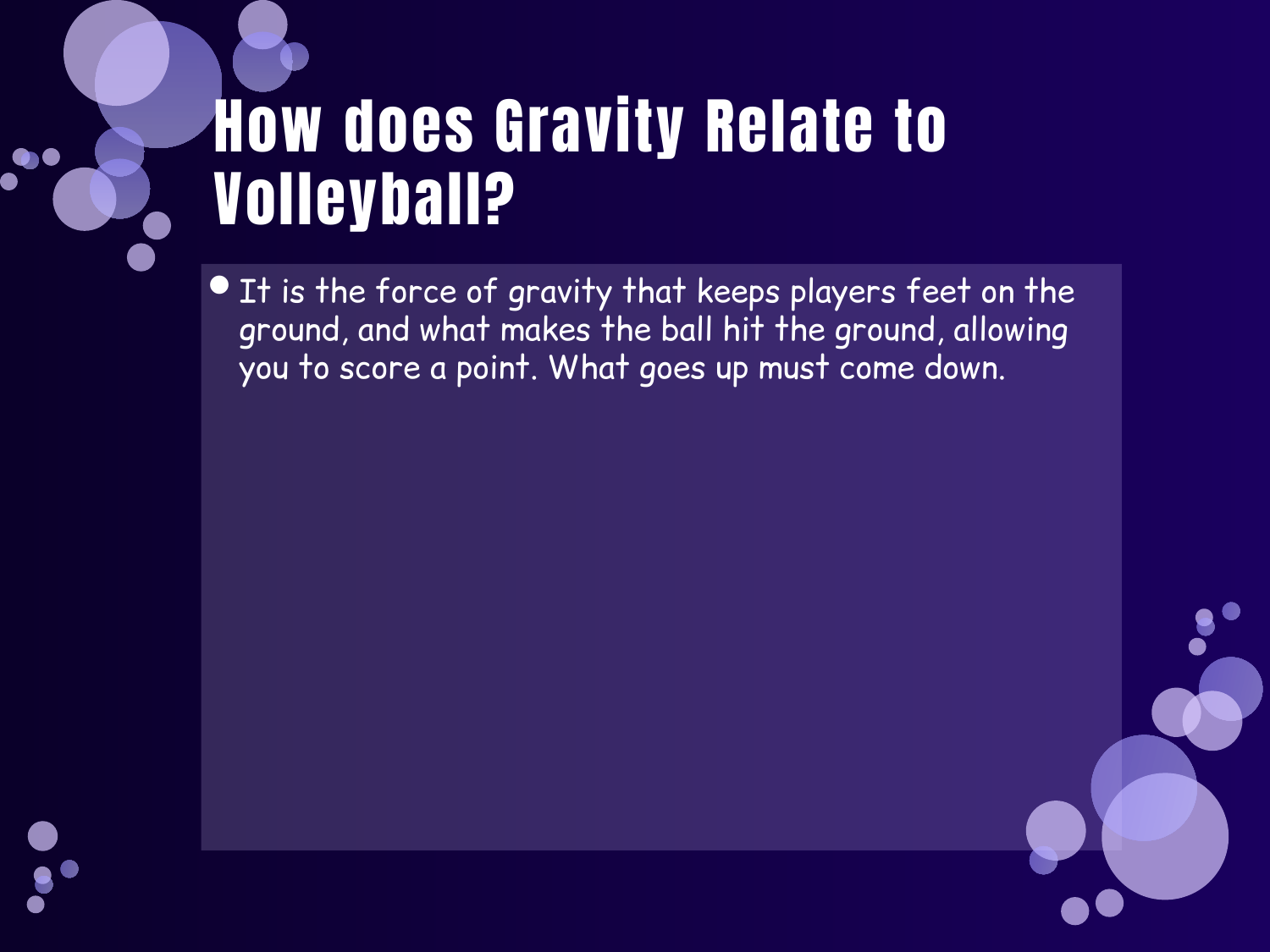

# How does Gravity Relate to Volleyball?
It is the force of gravity that keeps players feet on the ground, and what makes the ball hit the ground, allowing you to score a point. What goes up must come down.